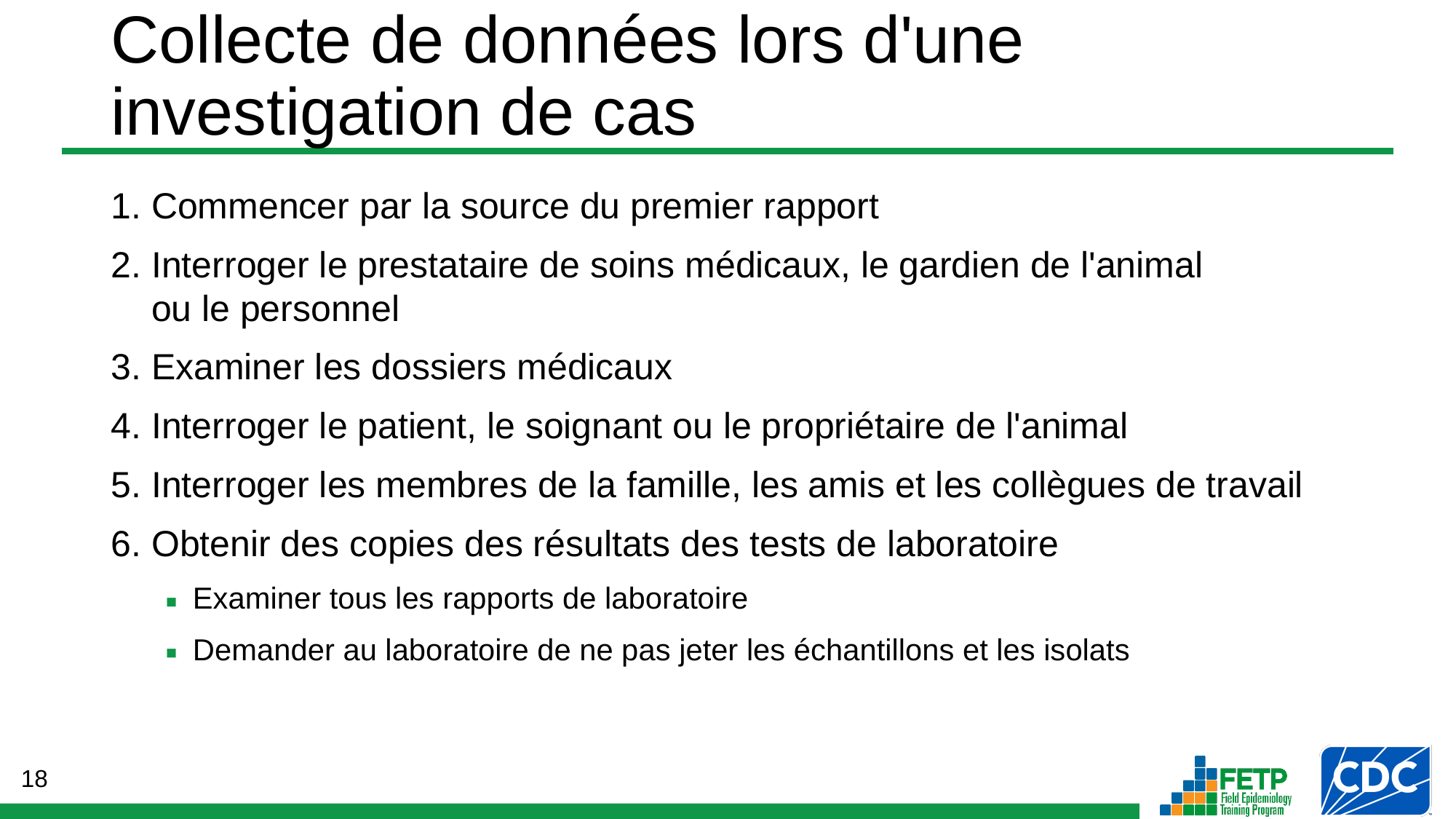

# Collecte de données lors d'une investigation de cas
 Commencer par la source du premier rapport
 Interroger le prestataire de soins médicaux, le gardien de l'animal
    ou le personnel
 Examiner les dossiers médicaux
 Interroger le patient, le soignant ou le propriétaire de l'animal
 Interroger les membres de la famille, les amis et les collègues de travail
 Obtenir des copies des résultats des tests de laboratoire
Examiner tous les rapports de laboratoire
Demander au laboratoire de ne pas jeter les échantillons et les isolats